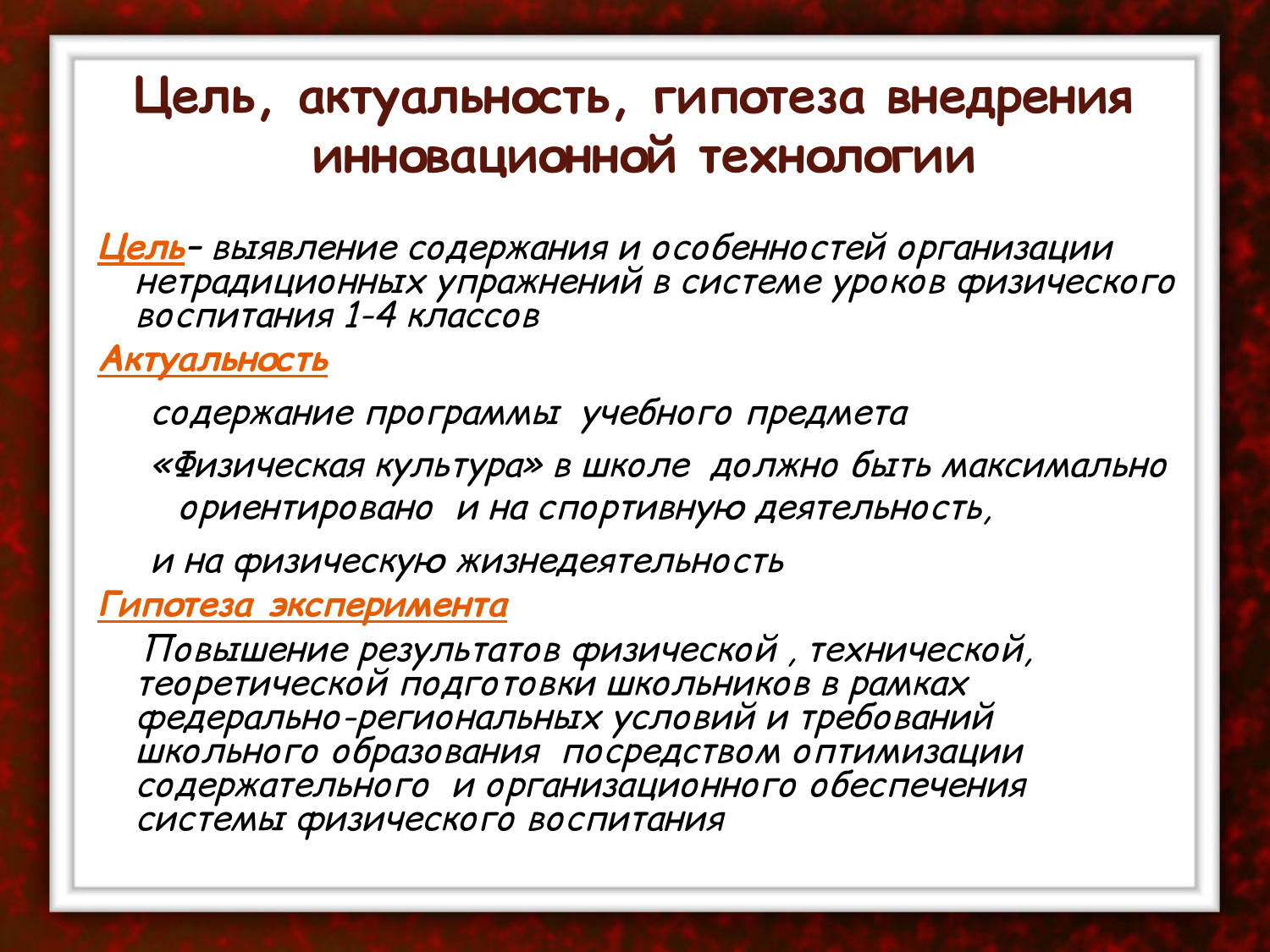

Цель, актуальность, гипотеза внедрения
инновационной технологии

Цель– выявление содержания и особенностей организации нетрадиционных упражнений в системе уроков физического воспитания 1-4 классов
Актуальность
     содержание программы  учебного предмета
     «Физическая культура» в школе  должно быть максимально      ориентировано  и на спортивную деятельность,
     и на физическую жизнедеятельность
Гипотеза эксперимента
    Повышение результатов физической , технической, теоретической подготовки школьников в рамках федерально-региональных условий и требований школьного образования  посредством оптимизации содержательного  и организационного обеспечения системы физического воспитания